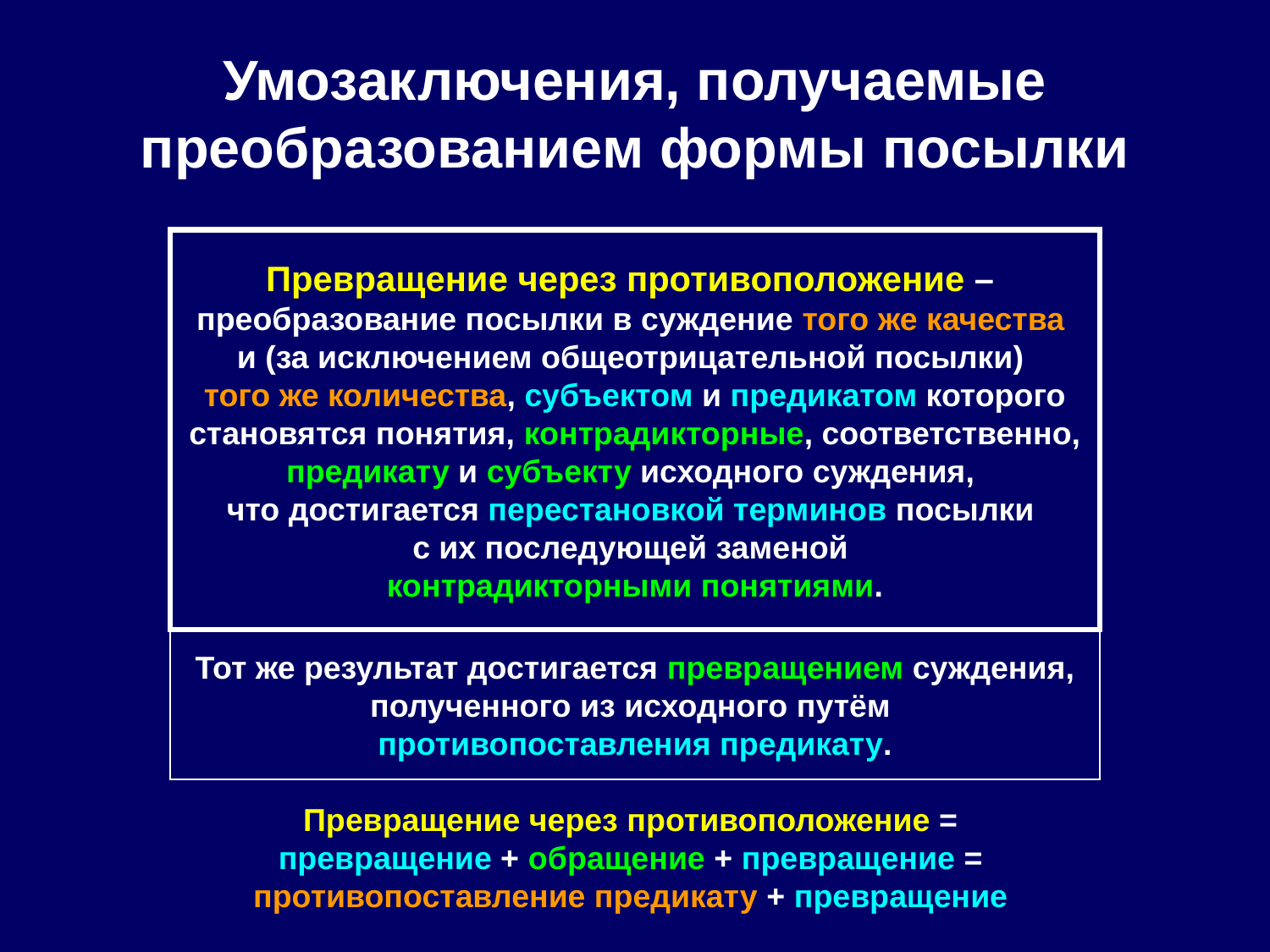

# Умозаключения, получаемые преобразованием формы посылки
Превращение через противоположение –
преобразование посылки в суждение того же качества
и (за исключением общеотрицательной посылки)
того же количества, субъектом и предикатом которого становятся понятия, контрадикторные, соответственно, предикату и субъекту исходного суждения,
что достигается перестановкой терминов посылки
с их последующей заменой
контрадикторными понятиями.
Тот же результат достигается превращением суждения, полученного из исходного путём
противопоставления предикату.
Превращение через противоположение =
превращение + обращение + превращение =
противопоставление предикату + превращение